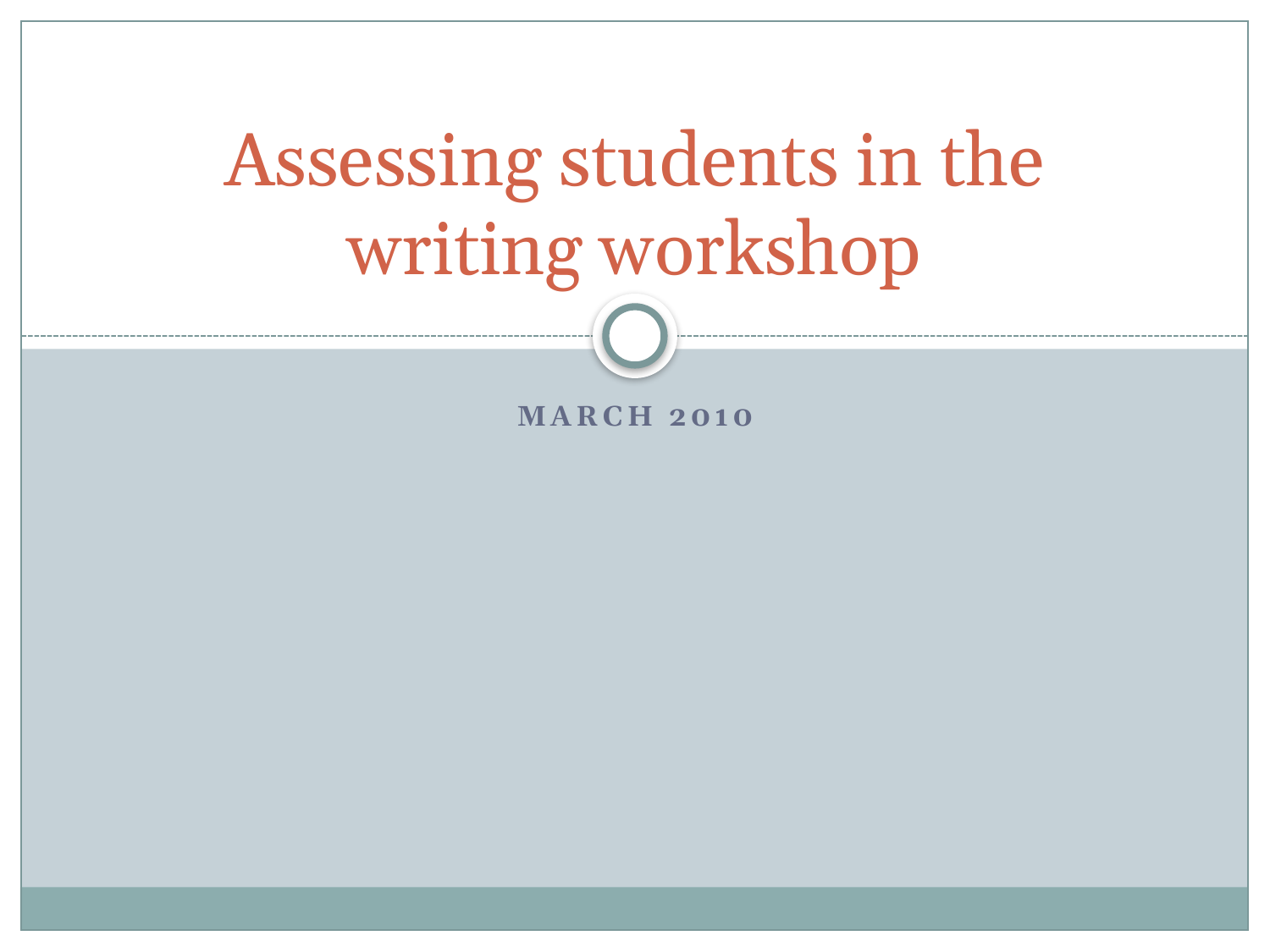

# Assessing students in the writing workshop
March 2010